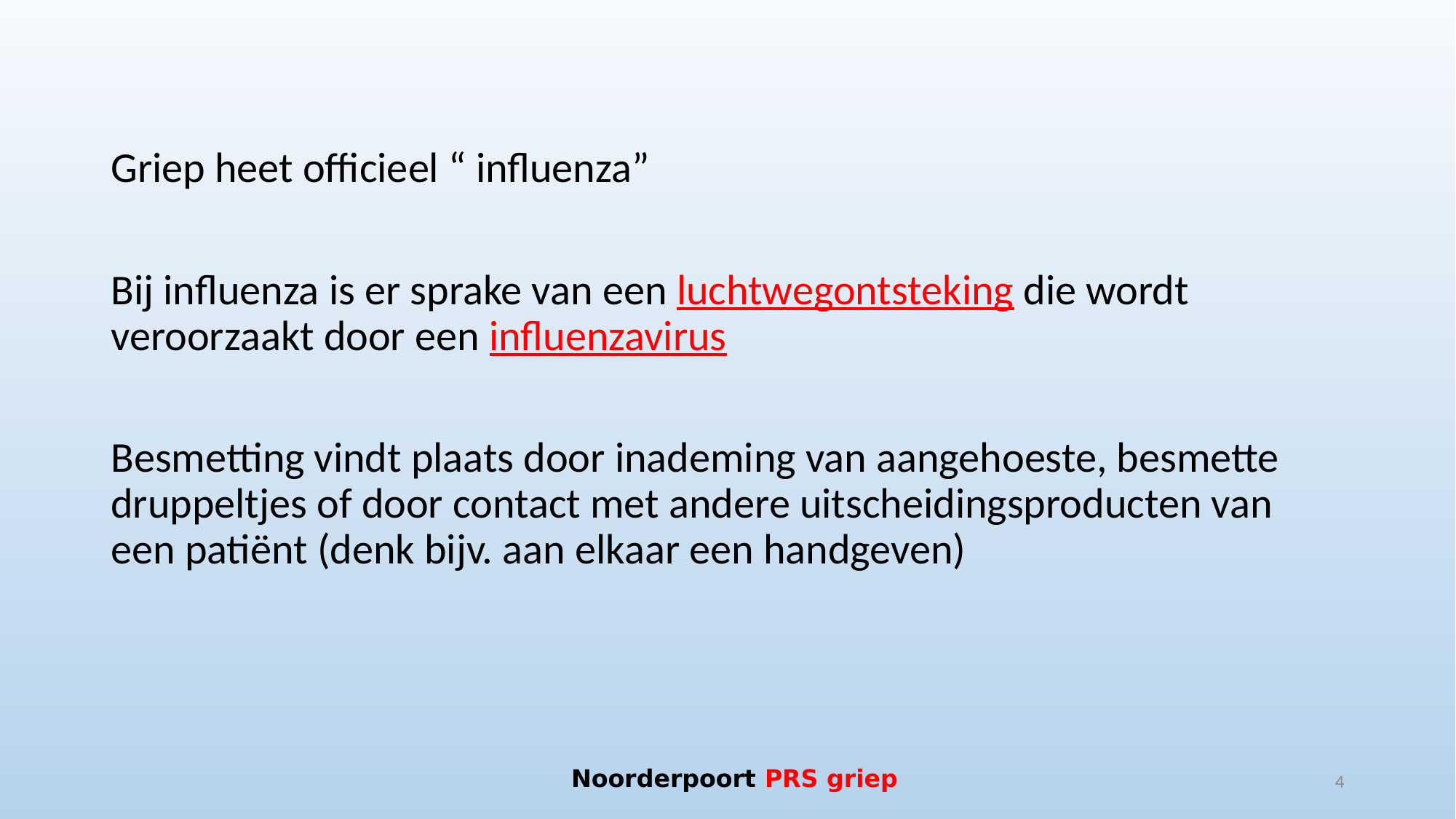

Griep heet officieel “ influenza”

Bij influenza is er sprake van een luchtwegontsteking die wordt veroorzaakt door een influenzavirus

Besmetting vindt plaats door inademing van aangehoeste, besmette druppeltjes of door contact met andere uitscheidingsproducten van een patiënt (denk bijv. aan elkaar een handgeven)
Noorderpoort PRS griep
4